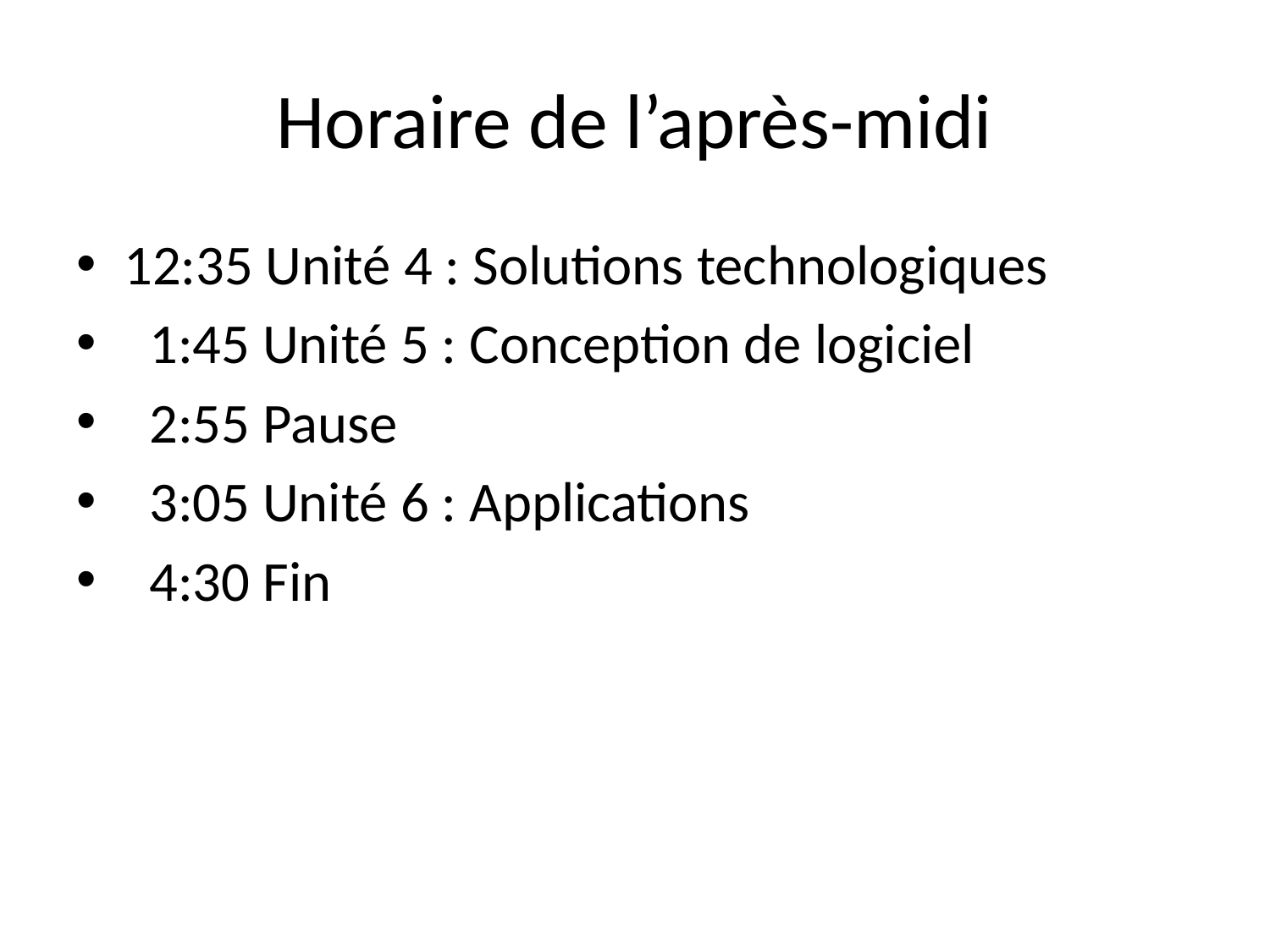

# Horaire de l’après-midi
12:35 Unité 4 : Solutions technologiques
  1:45 Unité 5 : Conception de logiciel
  2:55 Pause
  3:05 Unité 6 : Applications
  4:30 Fin